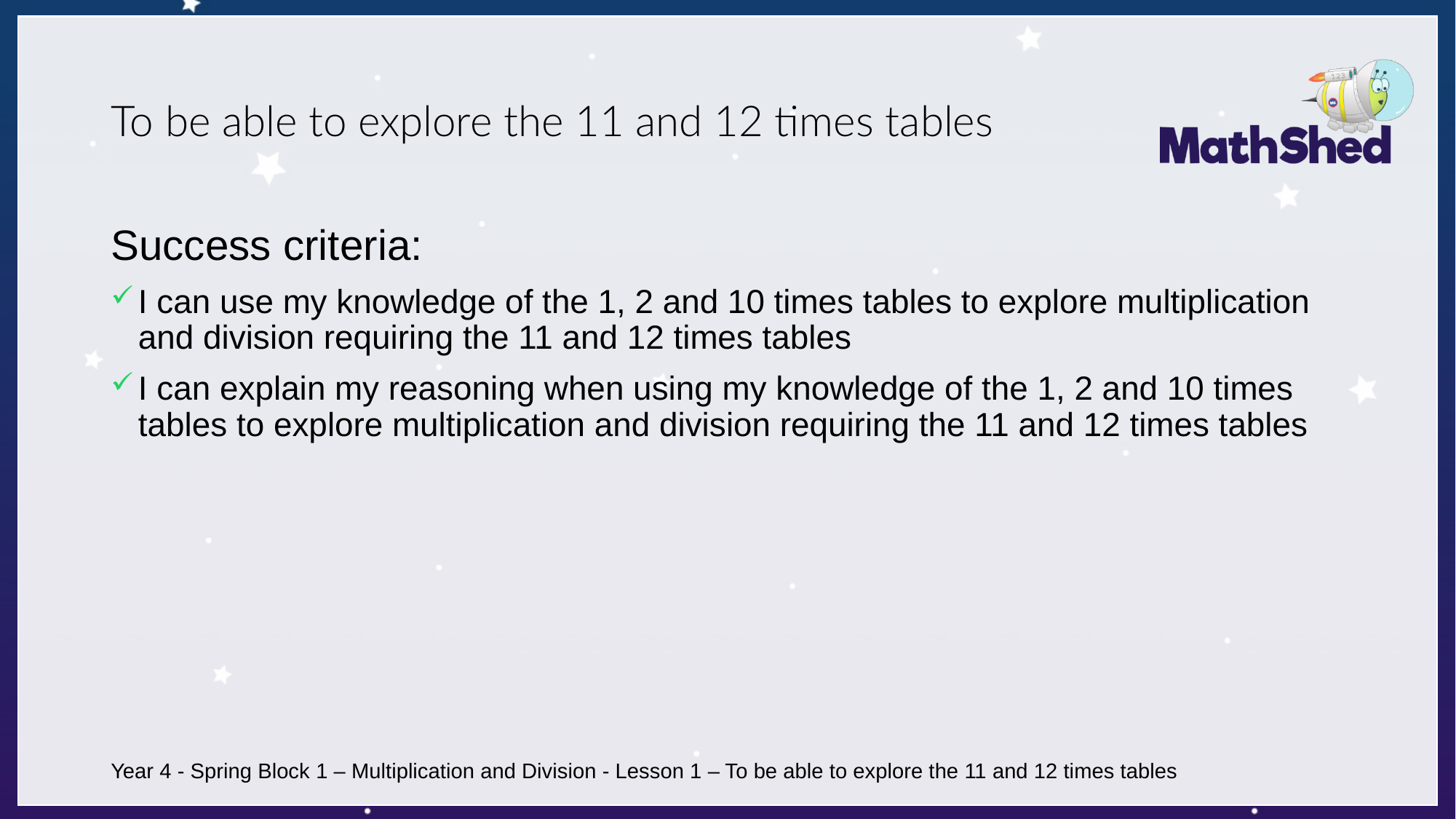

# To be able to explore the 11 and 12 times tables
Success criteria:
I can use my knowledge of the 1, 2 and 10 times tables to explore multiplication and division requiring the 11 and 12 times tables
I can explain my reasoning when using my knowledge of the 1, 2 and 10 times tables to explore multiplication and division requiring the 11 and 12 times tables

Year 4 - Spring Block 1 – Multiplication and Division - Lesson 1 – To be able to explore the 11 and 12 times tables